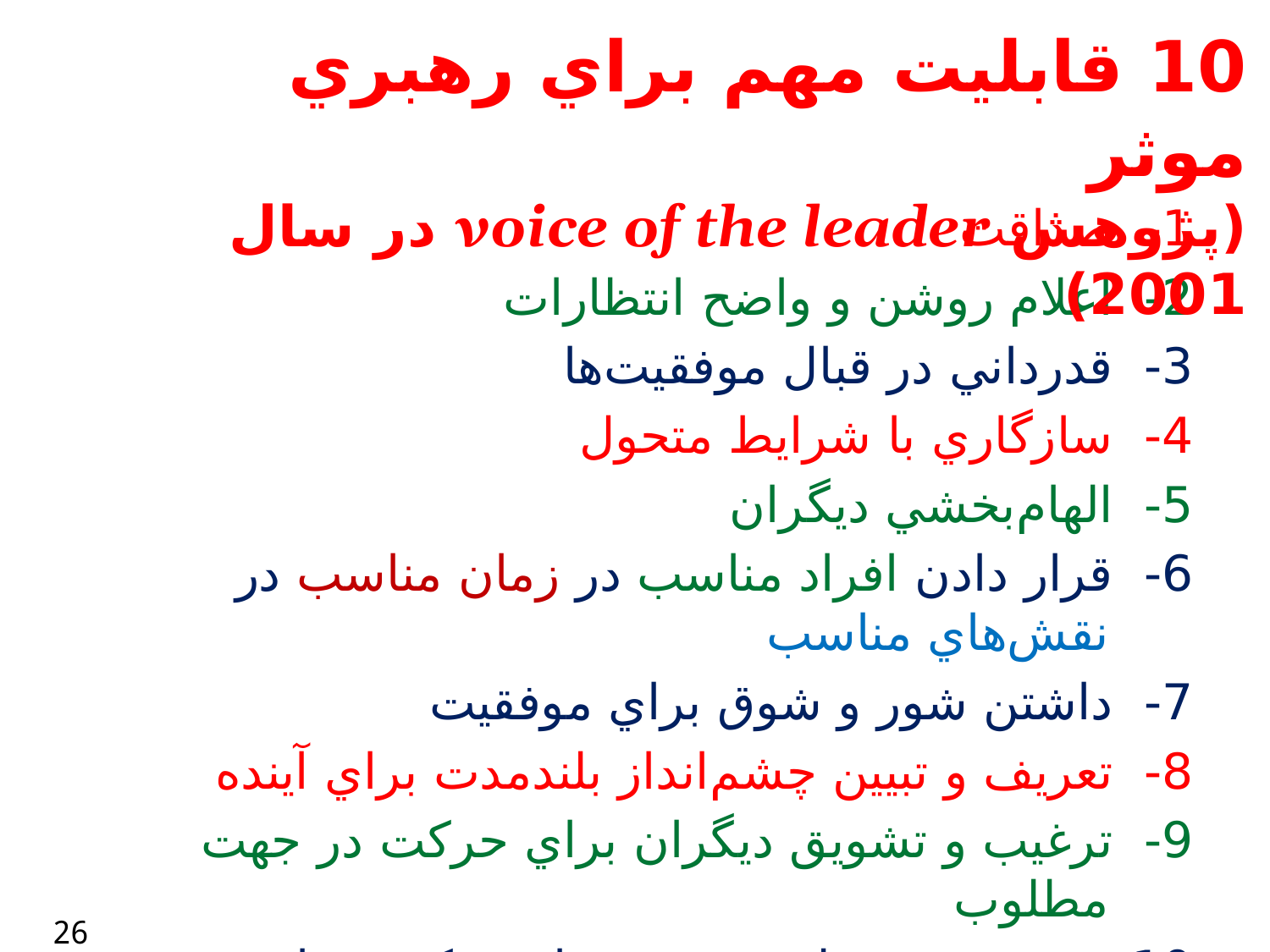

10 قابليت مهم براي رهبري موثر
(پژوهش voice of the leader در سال 2001)
1-  صداقت
2-  اعلام روشن و واضح انتظارات
3-  قدرداني در قبال موفقيت‌ها
4-  سازگاري با شرايط متحول
5-  الهام‌بخشي ديگران
6-  قرار دادن افراد مناسب در زمان مناسب در نقش‌هاي مناسب
7-  داشتن شور و شوق براي موفقيت
8-  تعريف و تبيين چشم‌انداز بلندمدت براي آينده
9-  ترغيب و تشويق ديگران براي حركت در جهت مطلوب
10- پذيرش مسئوليت پيروزي‌ها و شكست‌ها
26